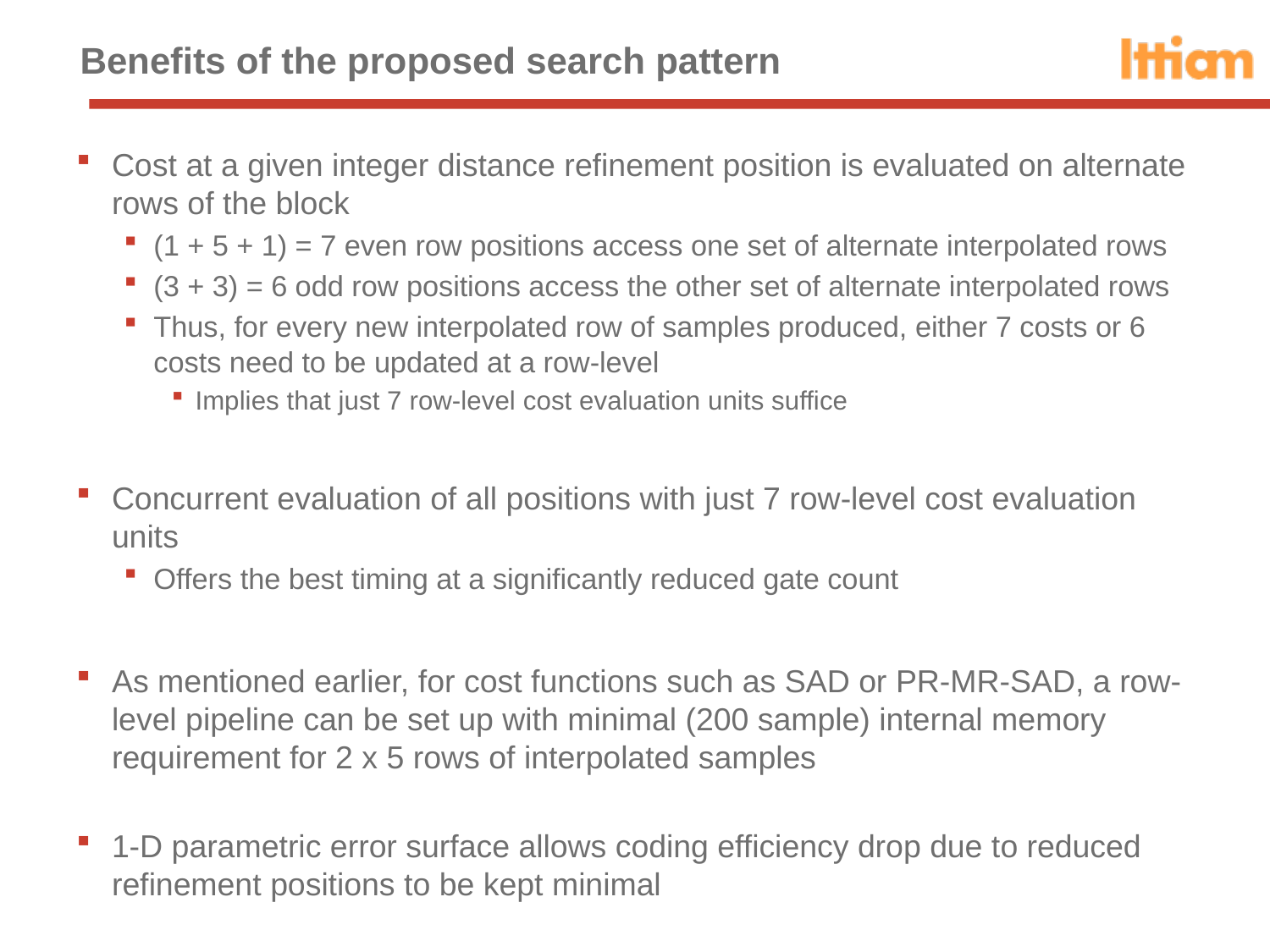

# Benefits of the proposed search pattern
Cost at a given integer distance refinement position is evaluated on alternate rows of the block
(1 + 5 + 1) = 7 even row positions access one set of alternate interpolated rows
(3 + 3) = 6 odd row positions access the other set of alternate interpolated rows
Thus, for every new interpolated row of samples produced, either 7 costs or 6 costs need to be updated at a row-level
Implies that just 7 row-level cost evaluation units suffice

Concurrent evaluation of all positions with just 7 row-level cost evaluation units
Offers the best timing at a significantly reduced gate count

As mentioned earlier, for cost functions such as SAD or PR-MR-SAD, a row-level pipeline can be set up with minimal (200 sample) internal memory requirement for 2 x 5 rows of interpolated samples

1-D parametric error surface allows coding efficiency drop due to reduced refinement positions to be kept minimal